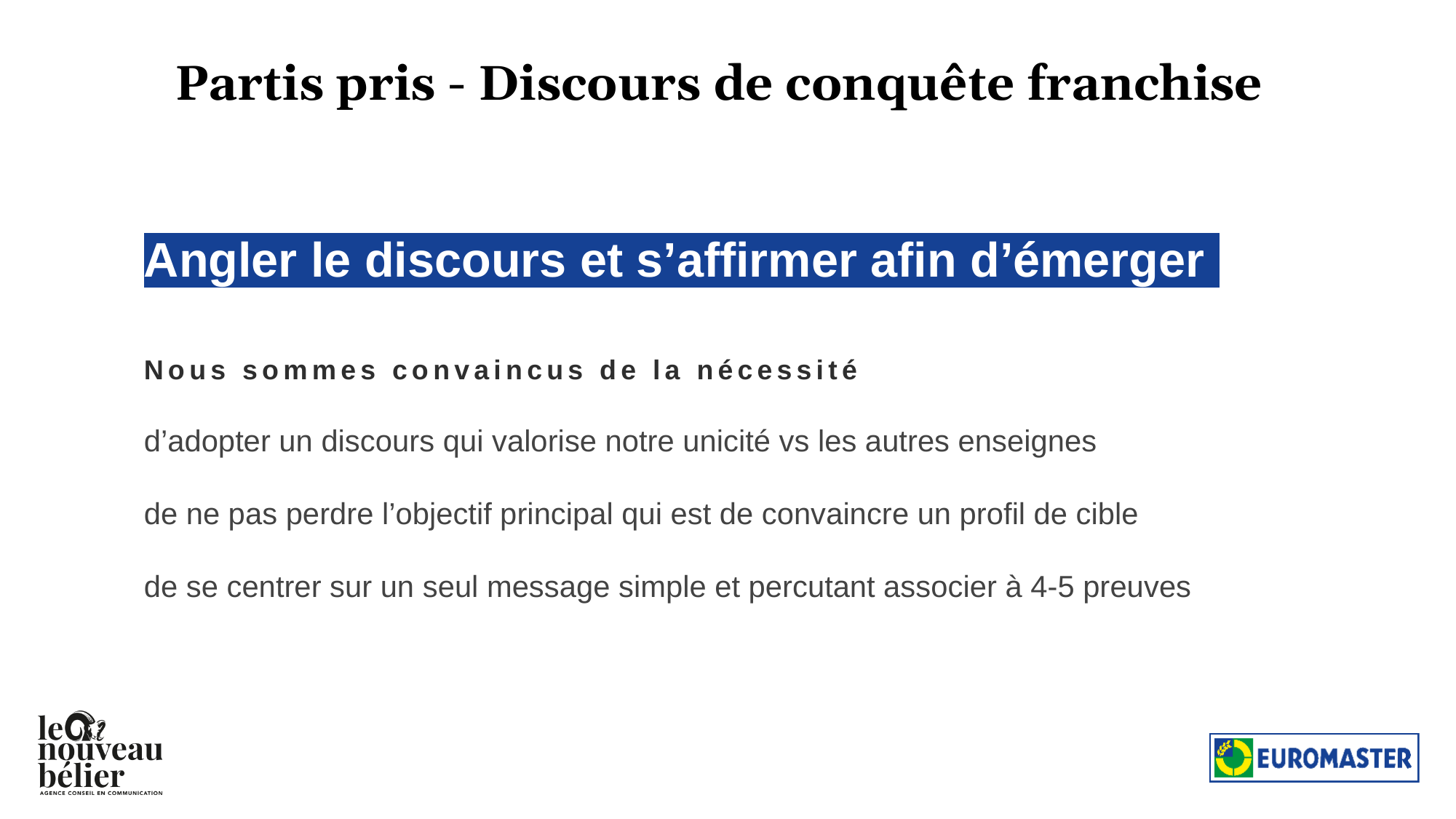

Partis pris - Discours de conquête franchise

Angler le discours et s’affirmer afin d’émerger

Nous sommes convaincus de la nécessité
d’adopter un discours qui valorise notre unicité vs les autres enseignes
de ne pas perdre l’objectif principal qui est de convaincre un profil de cible

de se centrer sur un seul message simple et percutant associer à 4-5 preuves